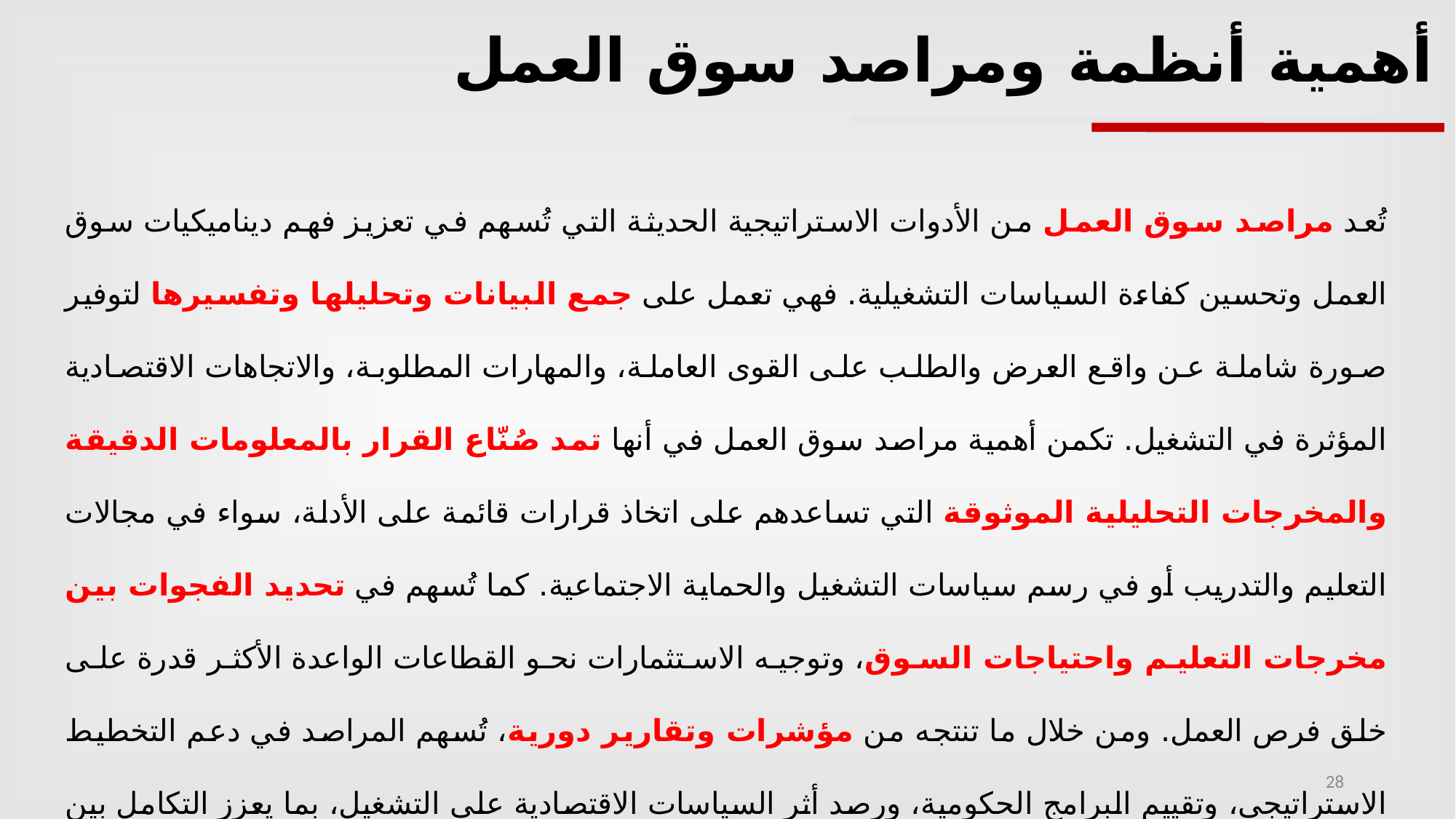

أهمية أنظمة ومراصد سوق العمل

تُعد مراصد سوق العمل من الأدوات الاستراتيجية الحديثة التي تُسهم في تعزيز فهم ديناميكيات سوق العمل وتحسين كفاءة السياسات التشغيلية. فهي تعمل على جمع البيانات وتحليلها وتفسيرها لتوفير صورة شاملة عن واقع العرض والطلب على القوى العاملة، والمهارات المطلوبة، والاتجاهات الاقتصادية المؤثرة في التشغيل. تكمن أهمية مراصد سوق العمل في أنها تمد صُنّاع القرار بالمعلومات الدقيقة والمخرجات التحليلية الموثوقة التي تساعدهم على اتخاذ قرارات قائمة على الأدلة، سواء في مجالات التعليم والتدريب أو في رسم سياسات التشغيل والحماية الاجتماعية. كما تُسهم في تحديد الفجوات بين مخرجات التعليم واحتياجات السوق، وتوجيه الاستثمارات نحو القطاعات الواعدة الأكثر قدرة على خلق فرص العمل. ومن خلال ما تنتجه من مؤشرات وتقارير دورية، تُسهم المراصد في دعم التخطيط الاستراتيجي، وتقييم البرامج الحكومية، ورصد أثر السياسات الاقتصادية على التشغيل، بما يعزز التكامل بين مختلف الجهات الحكومية والقطاع الخاص. وبذلك، تُعتبر المراصد ركيزة أساسية لتحقيق تنمية بشرية واقتصادية مستدامة  تقوم على المعرفة والتحليل العلمي.
28